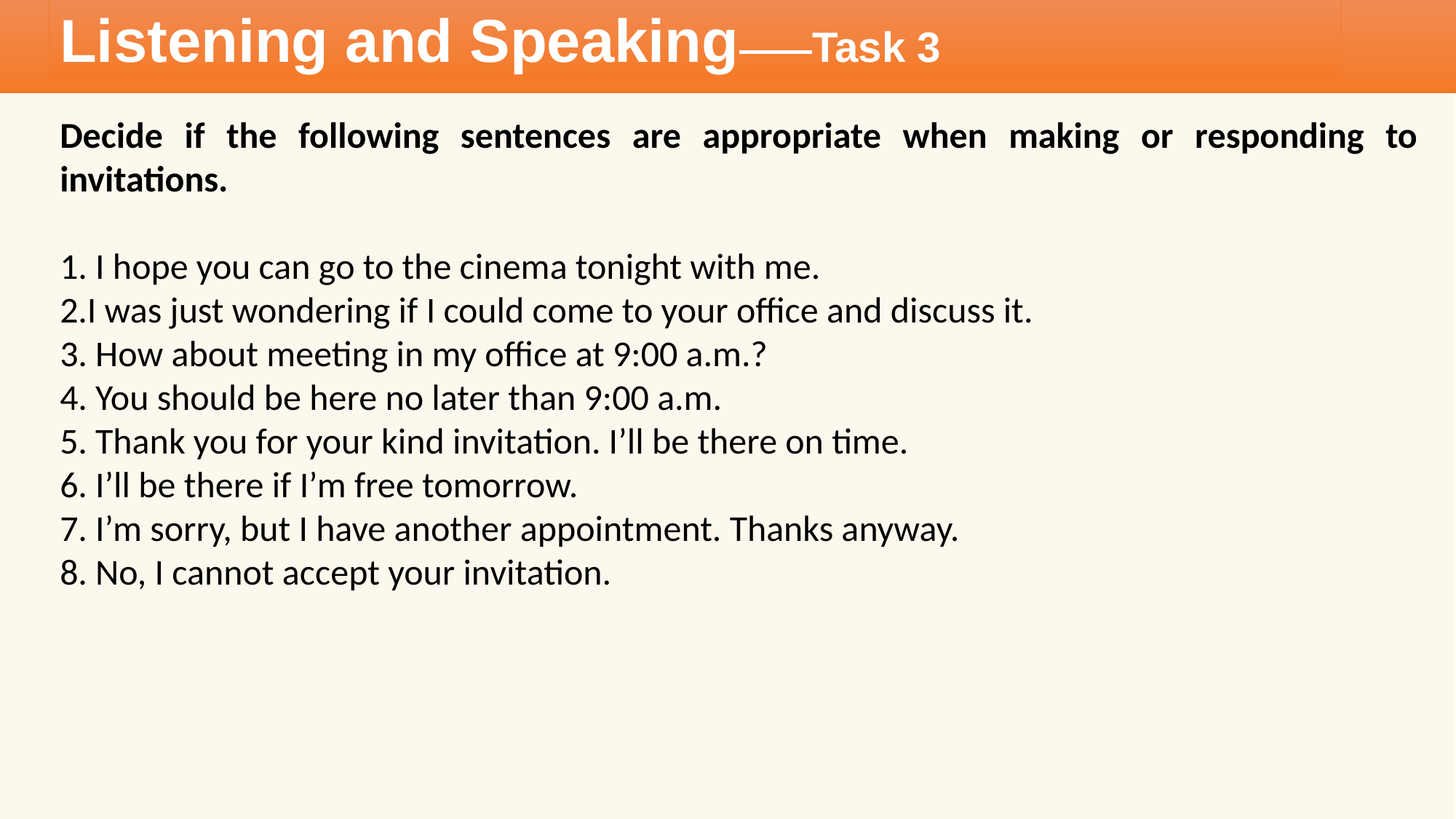

Listening and Speaking——Task 3
Decide if the following sentences are appropriate when making or responding to invitations.

1. I hope you can go to the cinema tonight with me.
2.I was just wondering if I could come to your office and discuss it.
3. How about meeting in my office at 9:00 a.m.?
4. You should be here no later than 9:00 a.m.
5. Thank you for your kind invitation. I’ll be there on time.
6. I’ll be there if I’m free tomorrow.
7. I’m sorry, but I have another appointment. Thanks anyway.
8. No, I cannot accept your invitation.